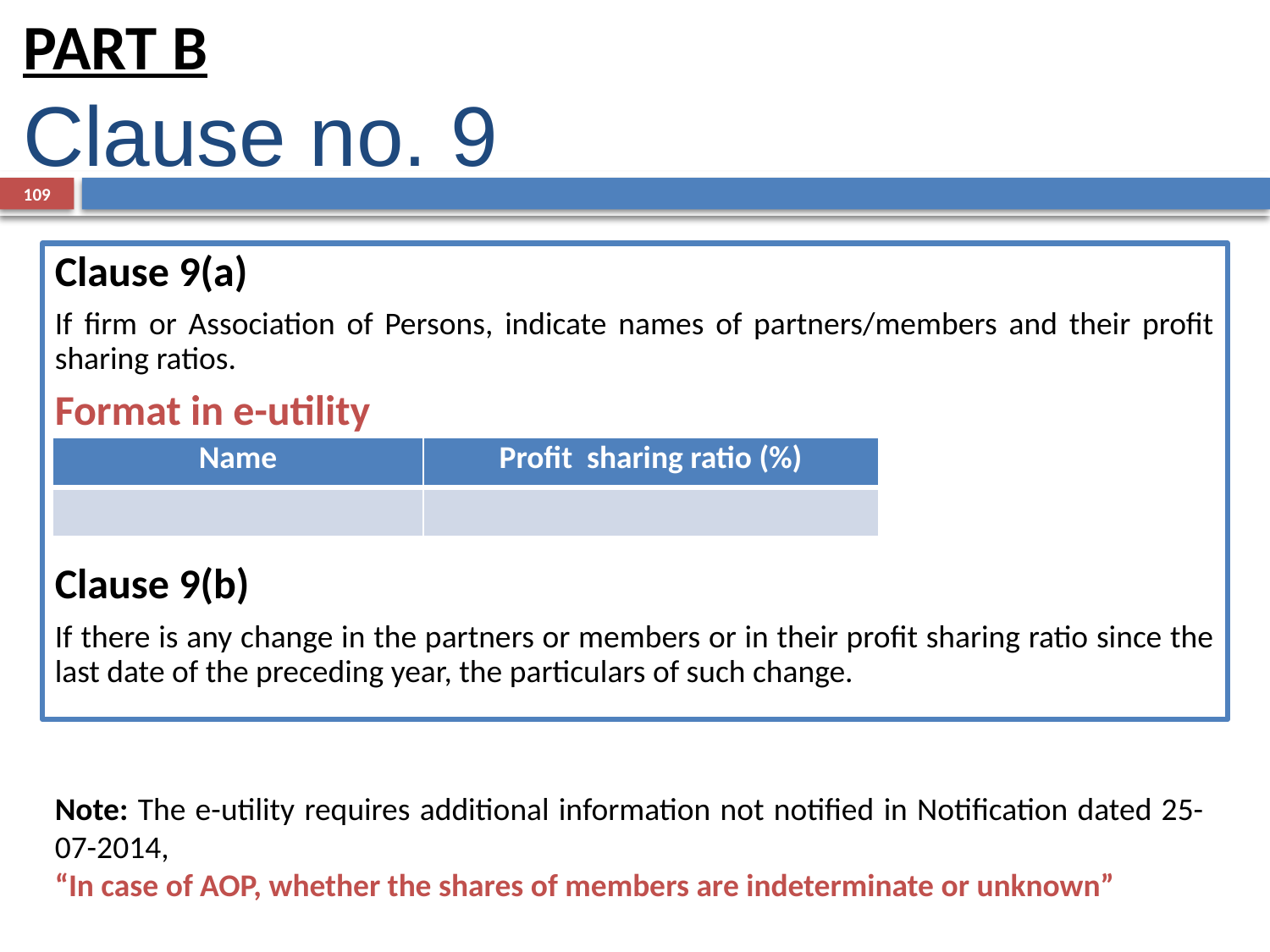

PART B
# Clause no. 9
109
Clause 9(a)
If firm or Association of Persons, indicate names of partners/members and their profit sharing ratios.
Format in e-utility

Clause 9(b)
If there is any change in the partners or members or in their profit sharing ratio since the last date of the preceding year, the particulars of such change.

| Name | Profit sharing ratio (%) |
| --- | --- |
|  |  |
Note: The e-utility requires additional information not notified in Notification dated 25-07-2014,
“In case of AOP, whether the shares of members are indeterminate or unknown”